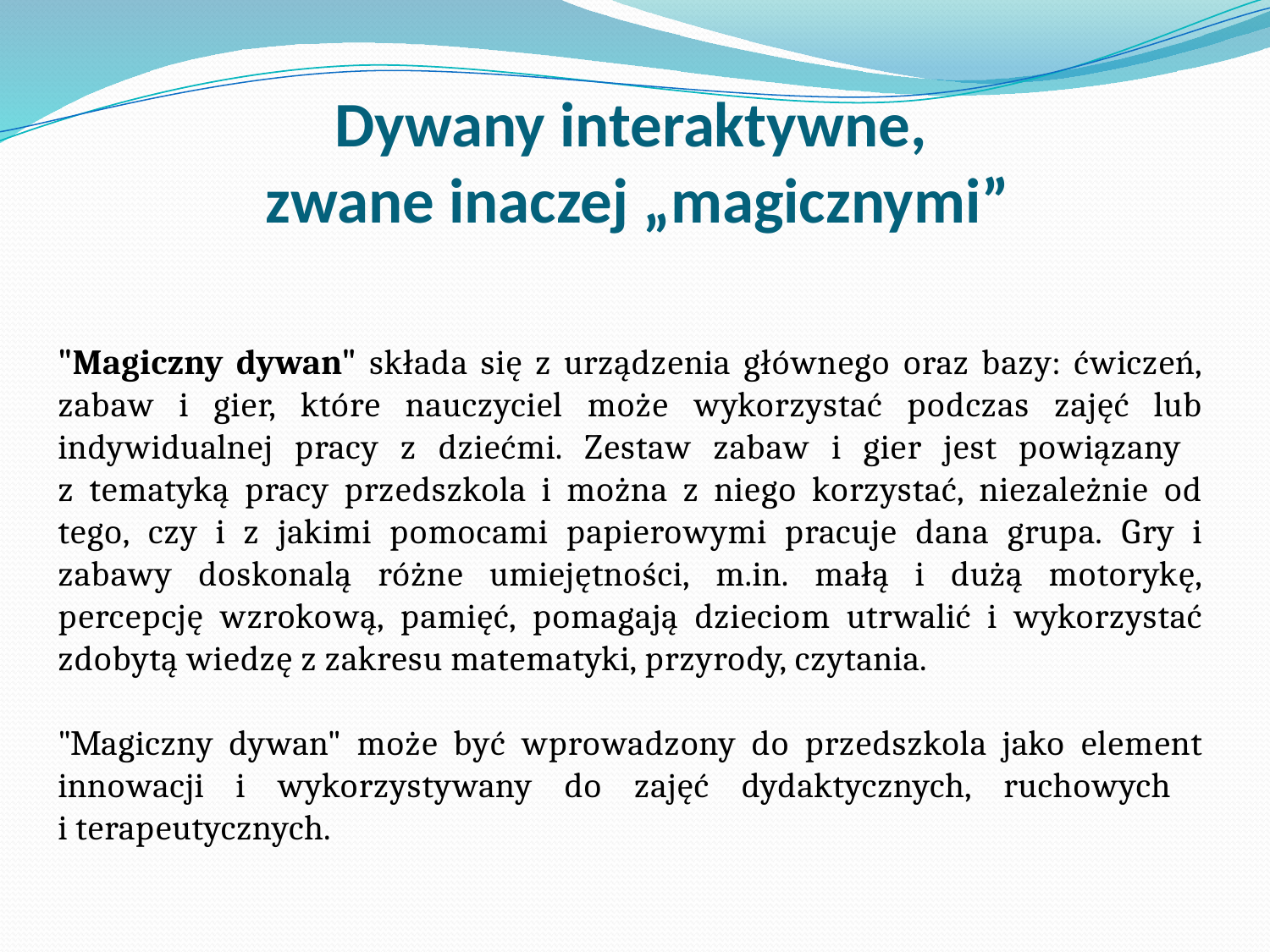

# Dywany interaktywne, zwane inaczej „magicznymi”

"Magiczny dywan" składa się z urządzenia głównego oraz bazy: ćwiczeń, zabaw i gier, które nauczyciel może wykorzystać podczas zajęć lub indywidualnej pracy z dziećmi. Zestaw zabaw i gier jest powiązany
z tematyką pracy przedszkola i można z niego korzystać, niezależnie od tego, czy i z jakimi pomocami papierowymi pracuje dana grupa. Gry i zabawy doskonalą różne umiejętności, m.in. małą i dużą motorykę, percepcję wzrokową, pamięć, pomagają dzieciom utrwalić i wykorzystać zdobytą wiedzę z zakresu matematyki, przyrody, czytania.
"Magiczny dywan" może być wprowadzony do przedszkola jako element innowacji i wykorzystywany do zajęć dydaktycznych, ruchowych
i terapeutycznych.